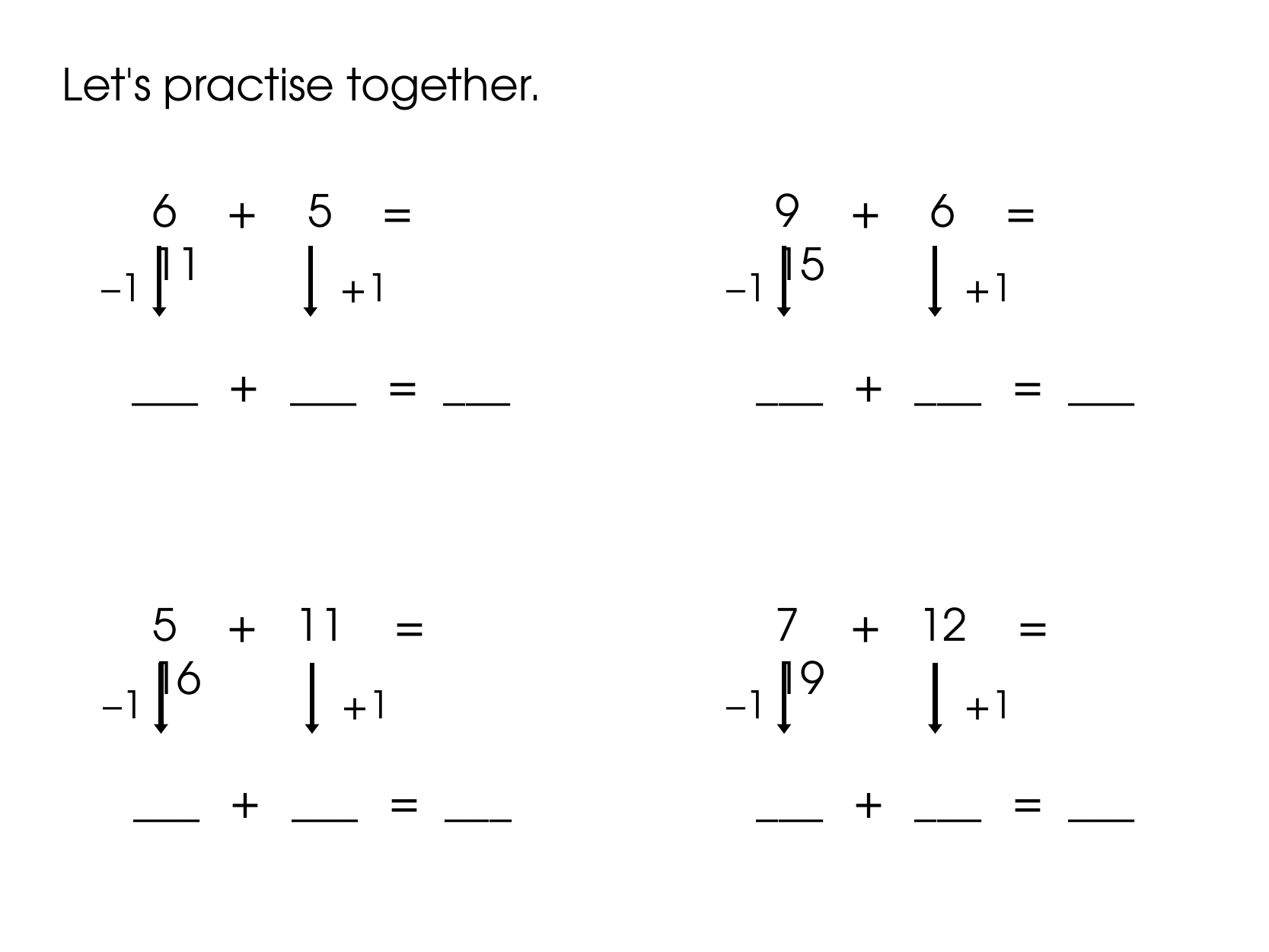

Let's practise together.
6    +    5    =    11
–1
+1
___   +   ___   =  ___
9    +    6    =    15
–1
+1
___   +   ___   =  ___
5    +   11    =    16
–1
+1
___   +   ___   =  ___
7    +   12    =    19
–1
+1
___   +   ___   =  ___